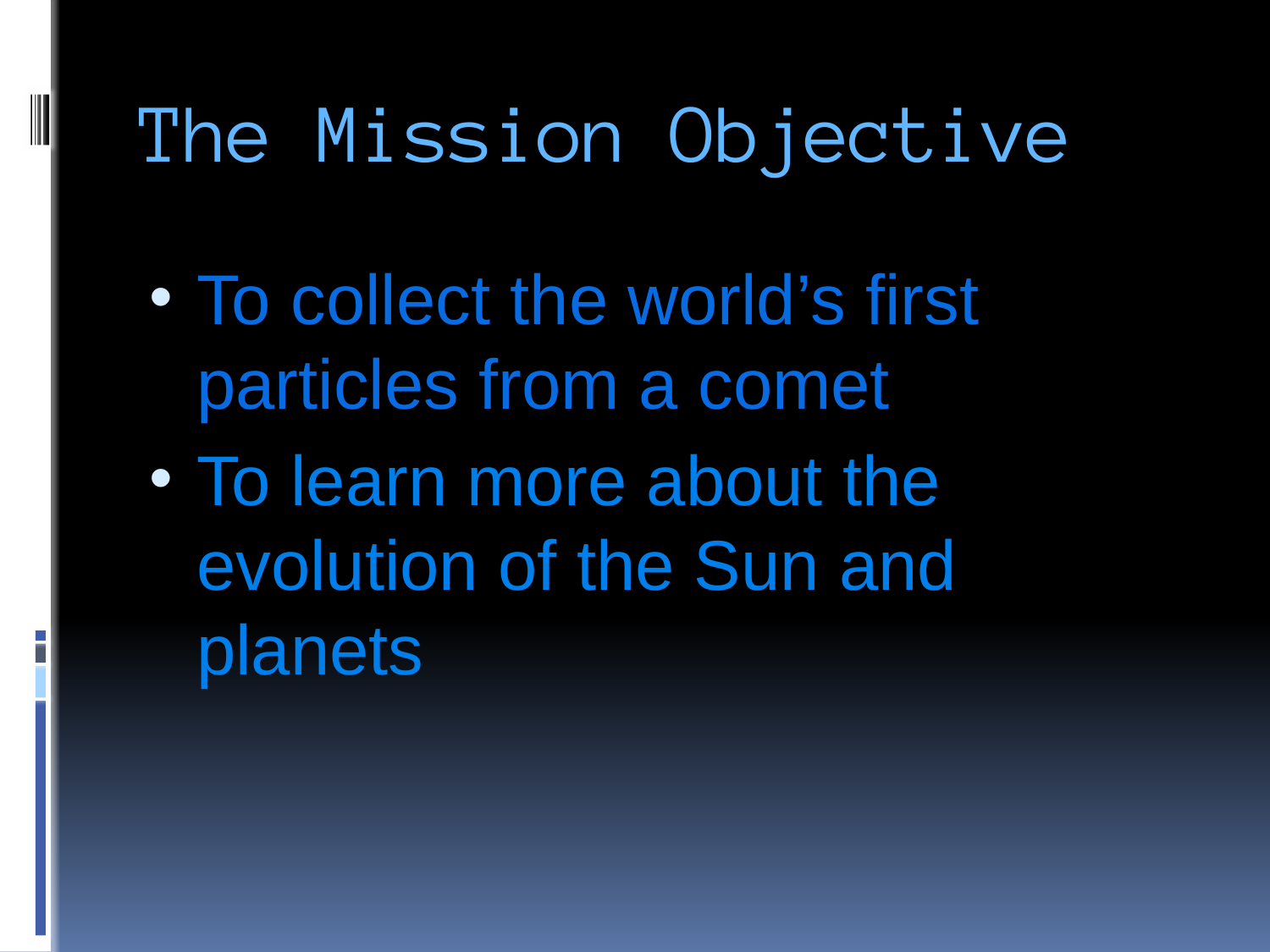

# The Mission Objective
To collect the world’s first particles from a comet
To learn more about the evolution of the Sun and planets